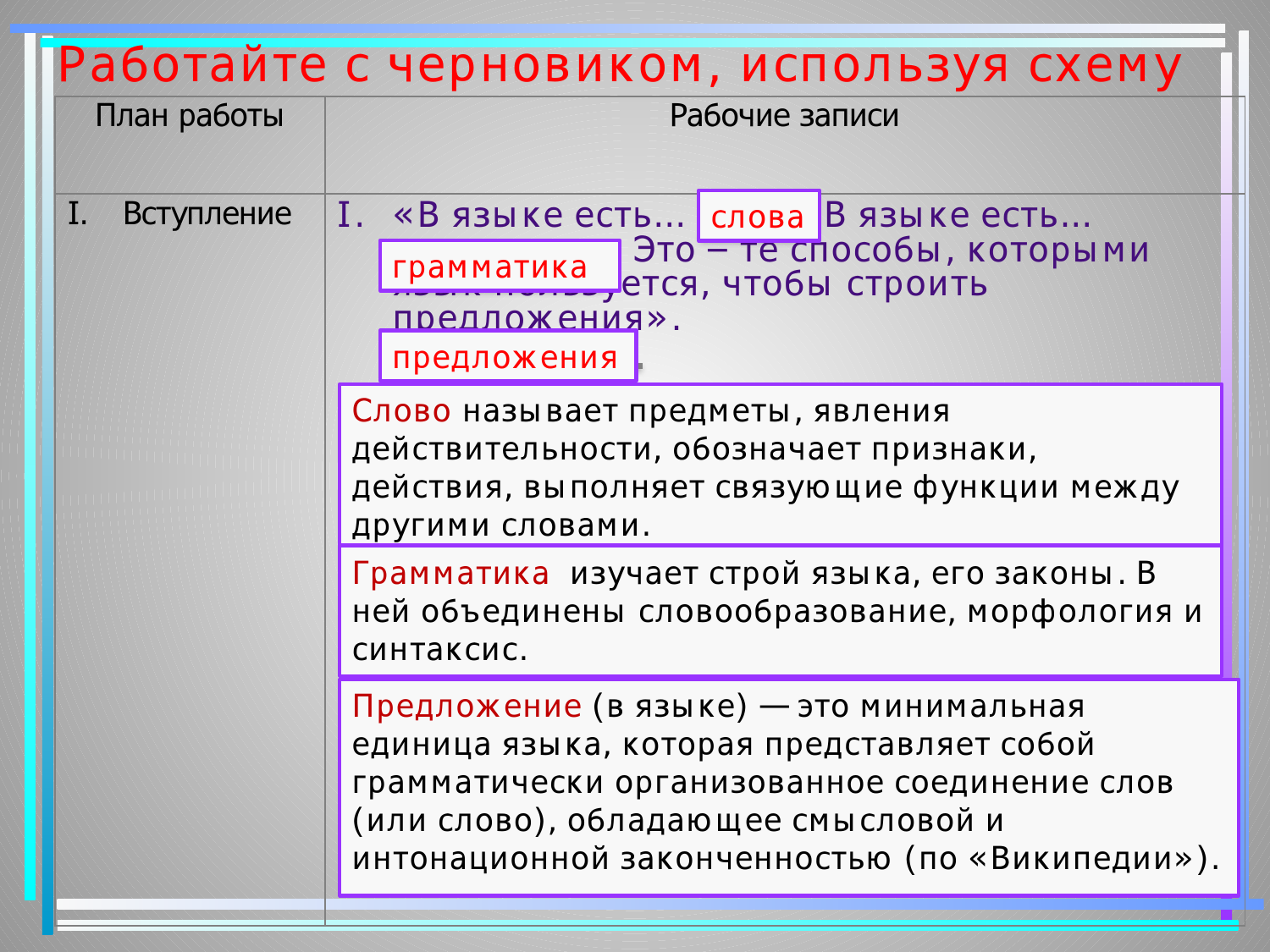

# Работайте с черновиком, используя схему
| План работы | Рабочие записи |
| --- | --- |
| Вступление | «В языке есть... слова. В языке есть... грамматика. Это – те способы, которыми язык пользуется, чтобы строить предложения». |
слова
грамматика
предложения
Слово называет предметы, явления действительности, обозначает признаки, действия, выполняет связующие функции между другими словами.
Грамматика  изучает строй языка, его законы. В ней объединены словообразование, морфология и синтаксис.
Предложение (в языке) — это минимальная единица языка, которая представляет собой грамматически организованное соединение слов (или слово), обладающее смысловой и интонационной законченностью (по «Википедии»).
24